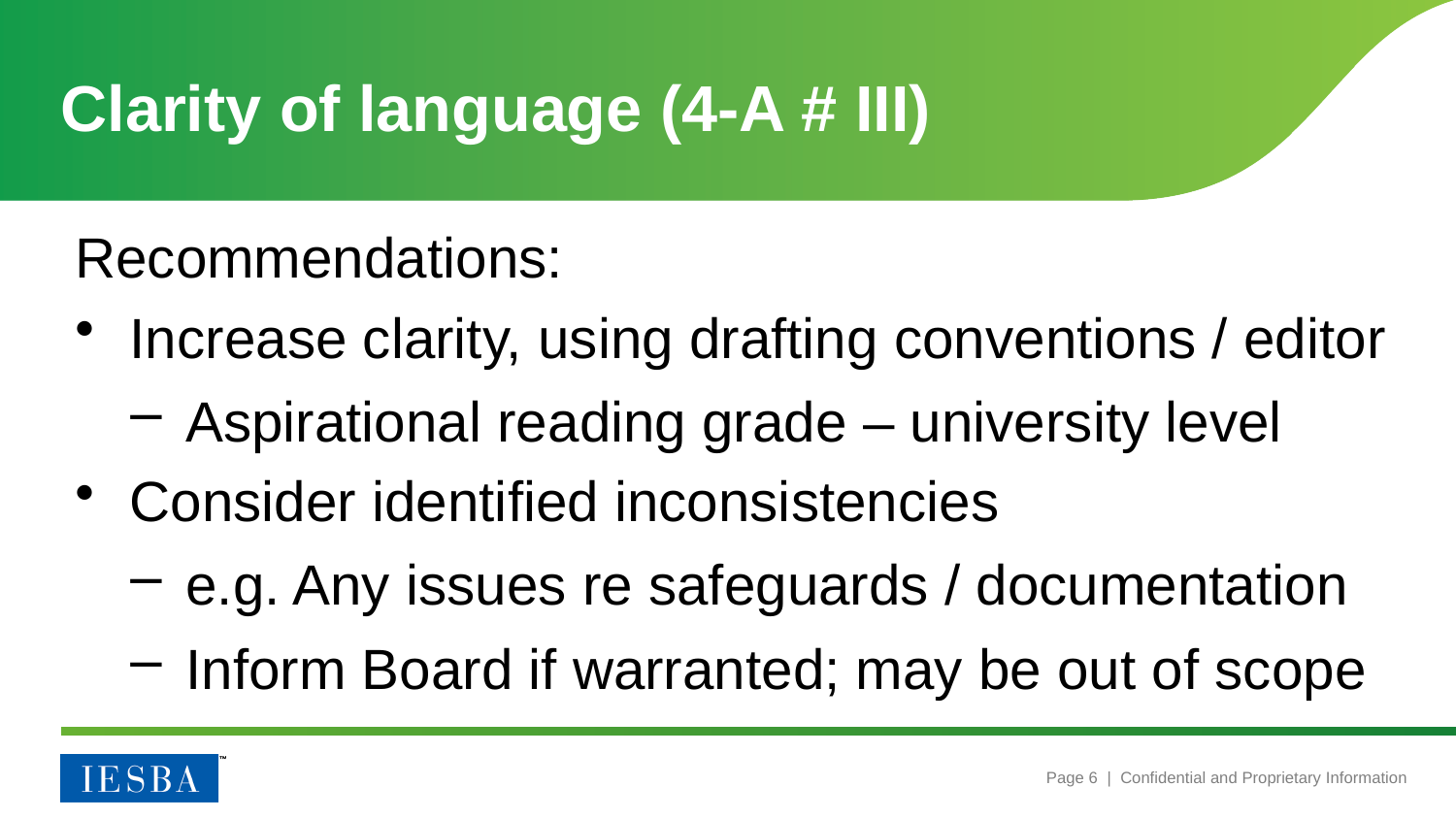

# Clarity of language (4-A # III)
Recommendations:
Increase clarity, using drafting conventions / editor
Aspirational reading grade – university level
Consider identified inconsistencies
e.g. Any issues re safeguards / documentation
Inform Board if warranted; may be out of scope